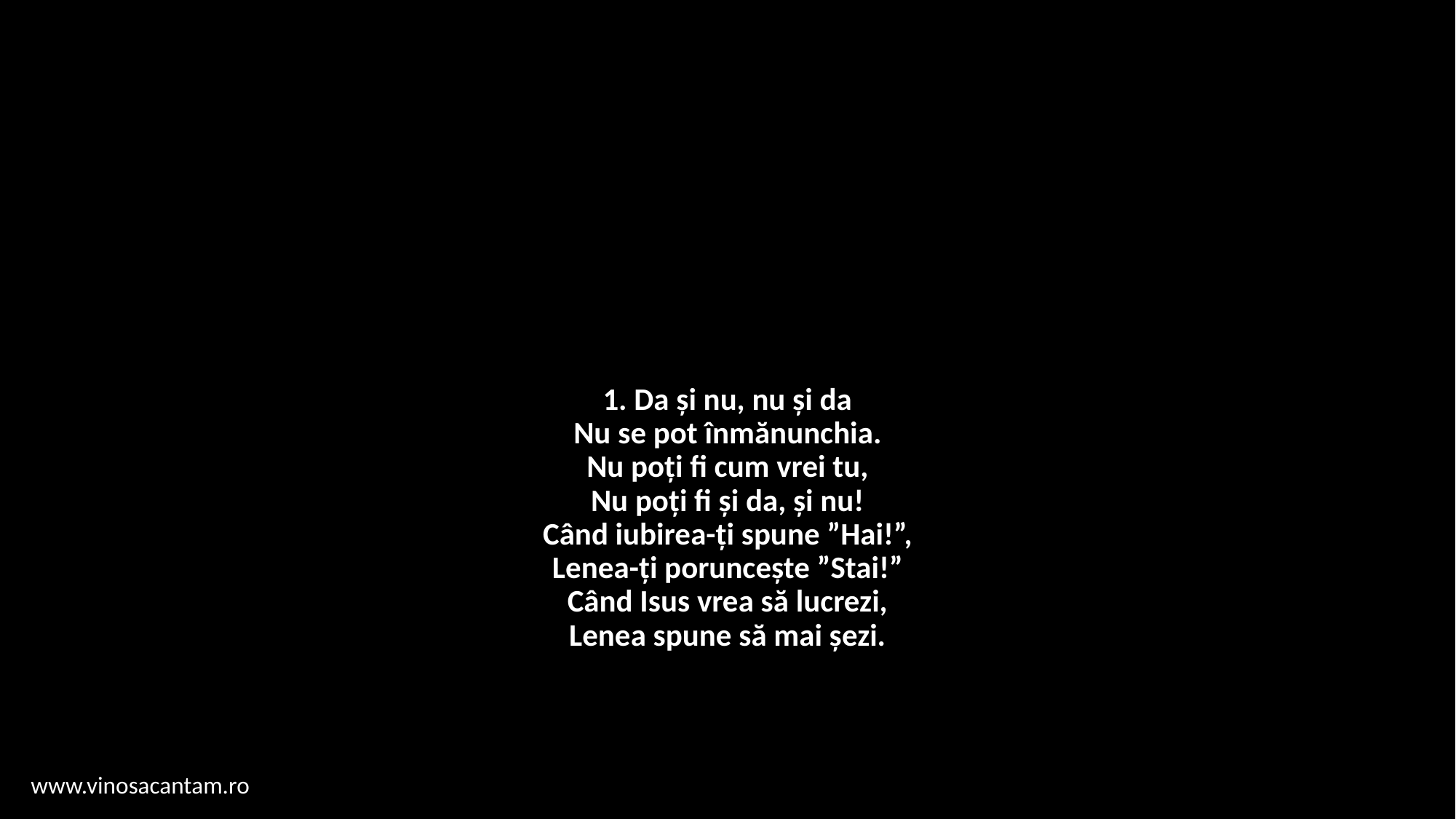

# 1. Da și nu, nu și da Nu se pot înmănunchia. Nu poți fi cum vrei tu, Nu poți fi și da, și nu! Când iubirea-ți spune ”Hai!”, Lenea-ți poruncește ”Stai!” Când Isus vrea să lucrezi, Lenea spune să mai șezi.
www.vinosacantam.ro